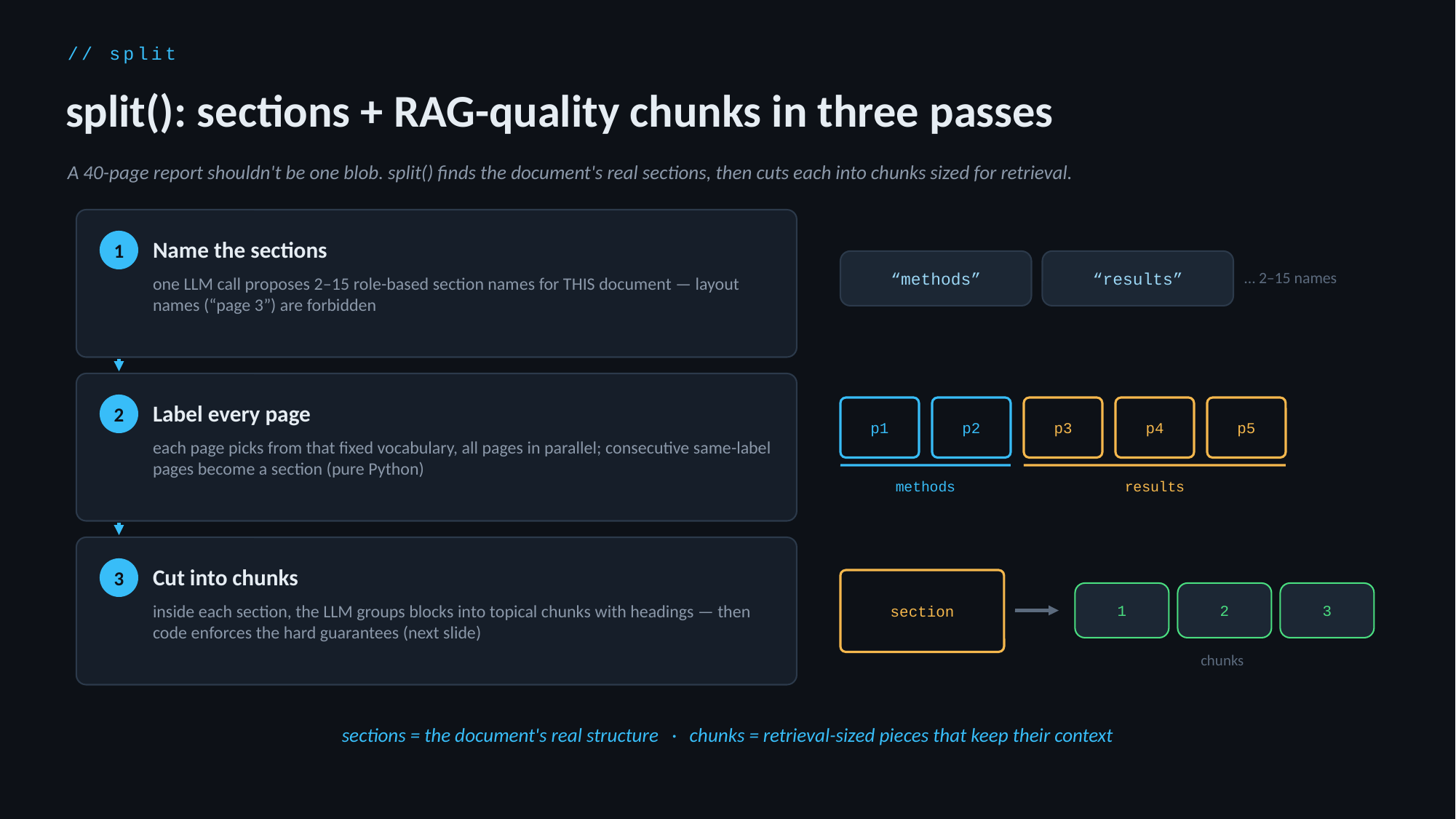

// split
split(): sections + RAG-quality chunks in three passes
A 40-page report shouldn't be one blob. split() finds the document's real sections, then cuts each into chunks sized for retrieval.

Name the sections
1

“methods”

“results”
… 2–15 names
one LLM call proposes 2–15 role-based section names for THIS document — layout names (“page 3”) are forbidden

Label every page
2

p1

p2

p3

p4

p5
each page picks from that fixed vocabulary, all pages in parallel; consecutive same-label pages become a section (pure Python)

methods
results

Cut into chunks
3

section

1

2

3
inside each section, the LLM groups blocks into topical chunks with headings — then code enforces the hard guarantees (next slide)

chunks
sections = the document's real structure   ·   chunks = retrieval-sized pieces that keep their context